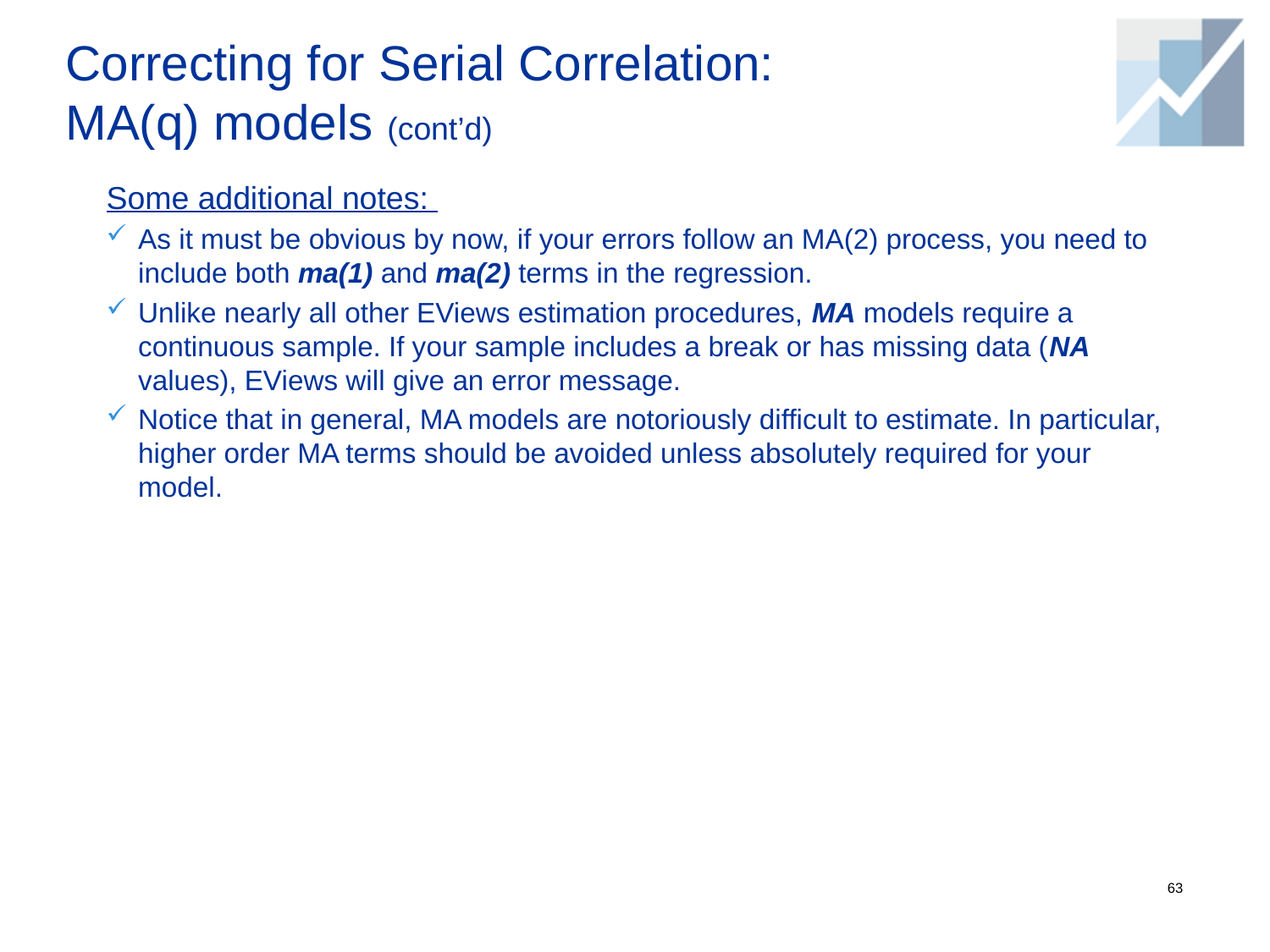

# Correcting for Serial Correlation: MA(q) models (cont’d)
Some additional notes:
As it must be obvious by now, if your errors follow an MA(2) process, you need to include both ma(1) and ma(2) terms in the regression.
Unlike nearly all other EViews estimation procedures, MA models require a continuous sample. If your sample includes a break or has missing data (NA values), EViews will give an error message.
Notice that in general, MA models are notoriously difficult to estimate. In particular, higher order MA terms should be avoided unless absolutely required for your model.
63